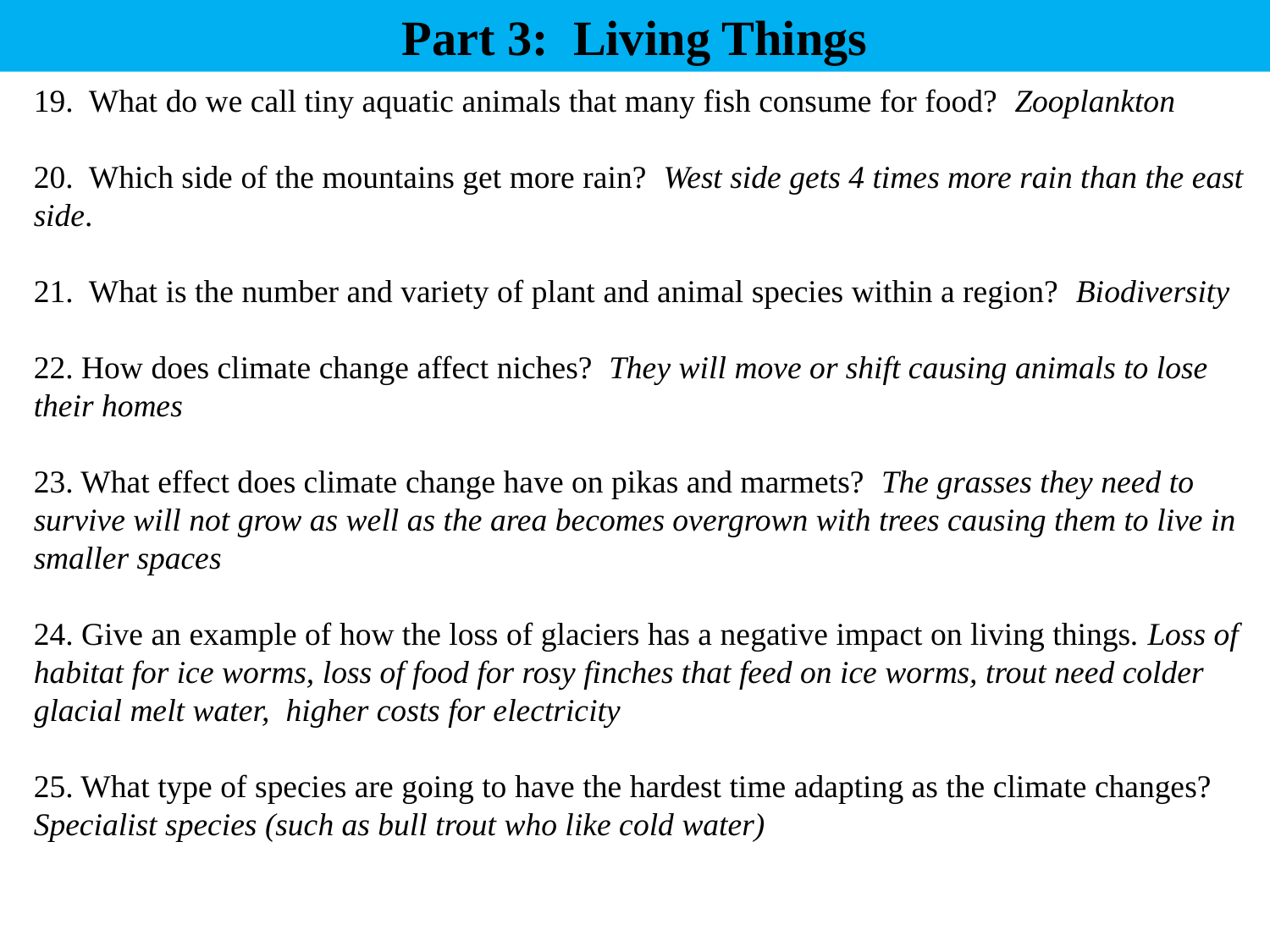

Part 3:  Living Things
19.  What do we call tiny aquatic animals that many fish consume for food?  Zooplankton

20.  Which side of the mountains get more rain?  West side gets 4 times more rain than the east side.

21.  What is the number and variety of plant and animal species within a region?  Biodiversity

22. How does climate change affect niches?  They will move or shift causing animals to lose their homes

23. What effect does climate change have on pikas and marmets?  The grasses they need to survive will not grow as well as the area becomes overgrown with trees causing them to live in smaller spaces

24. Give an example of how the loss of glaciers has a negative impact on living things. Loss of habitat for ice worms, loss of food for rosy finches that feed on ice worms, trout need colder glacial melt water,  higher costs for electricity

25. What type of species are going to have the hardest time adapting as the climate changes?  Specialist species (such as bull trout who like cold water)